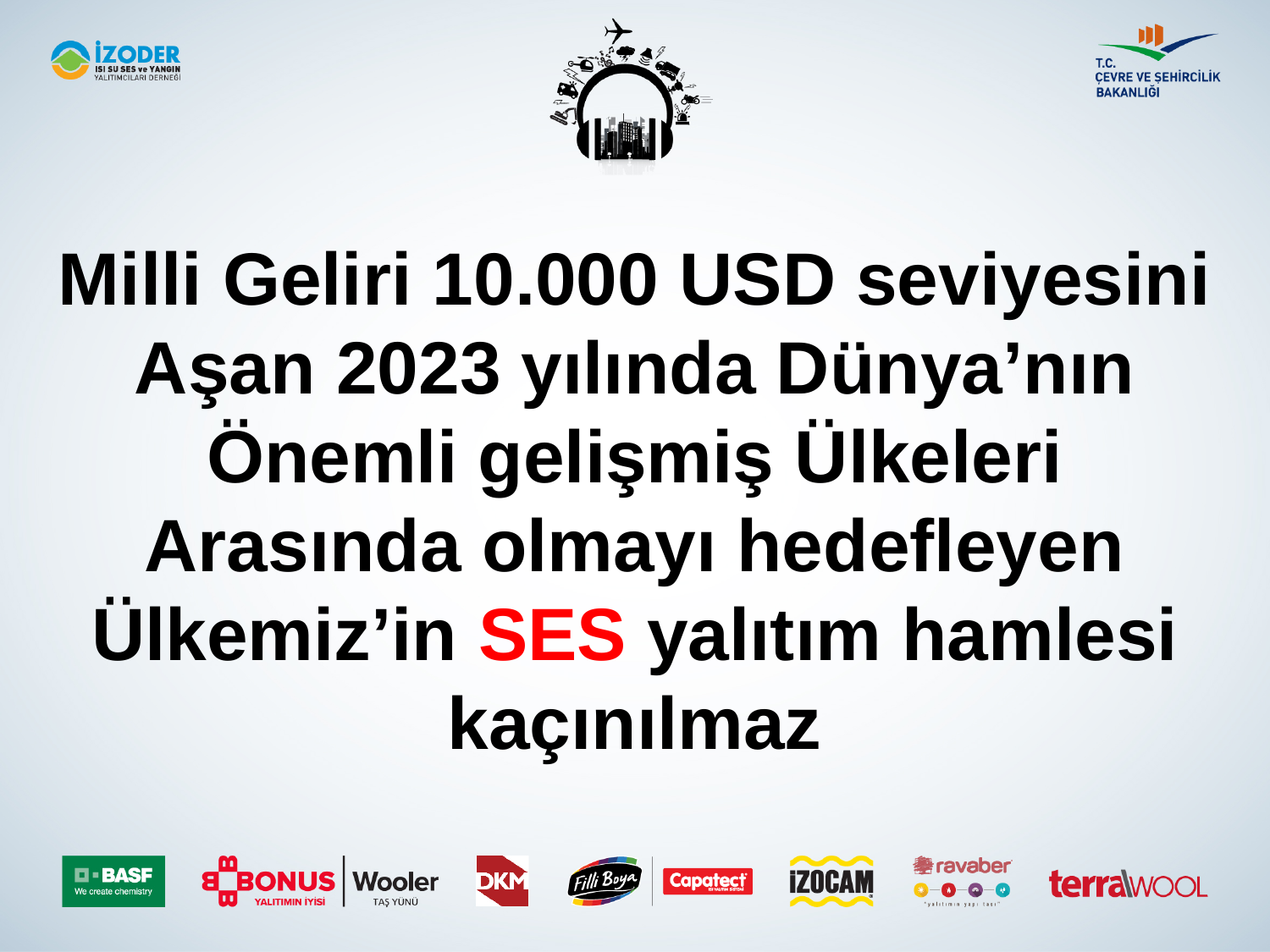

Milli Geliri 10.000 USD seviyesini
Aşan 2023 yılında Dünya’nın
Önemli gelişmiş Ülkeleri
Arasında olmayı hedefleyen
Ülkemiz’in SES yalıtım hamlesi kaçınılmaz